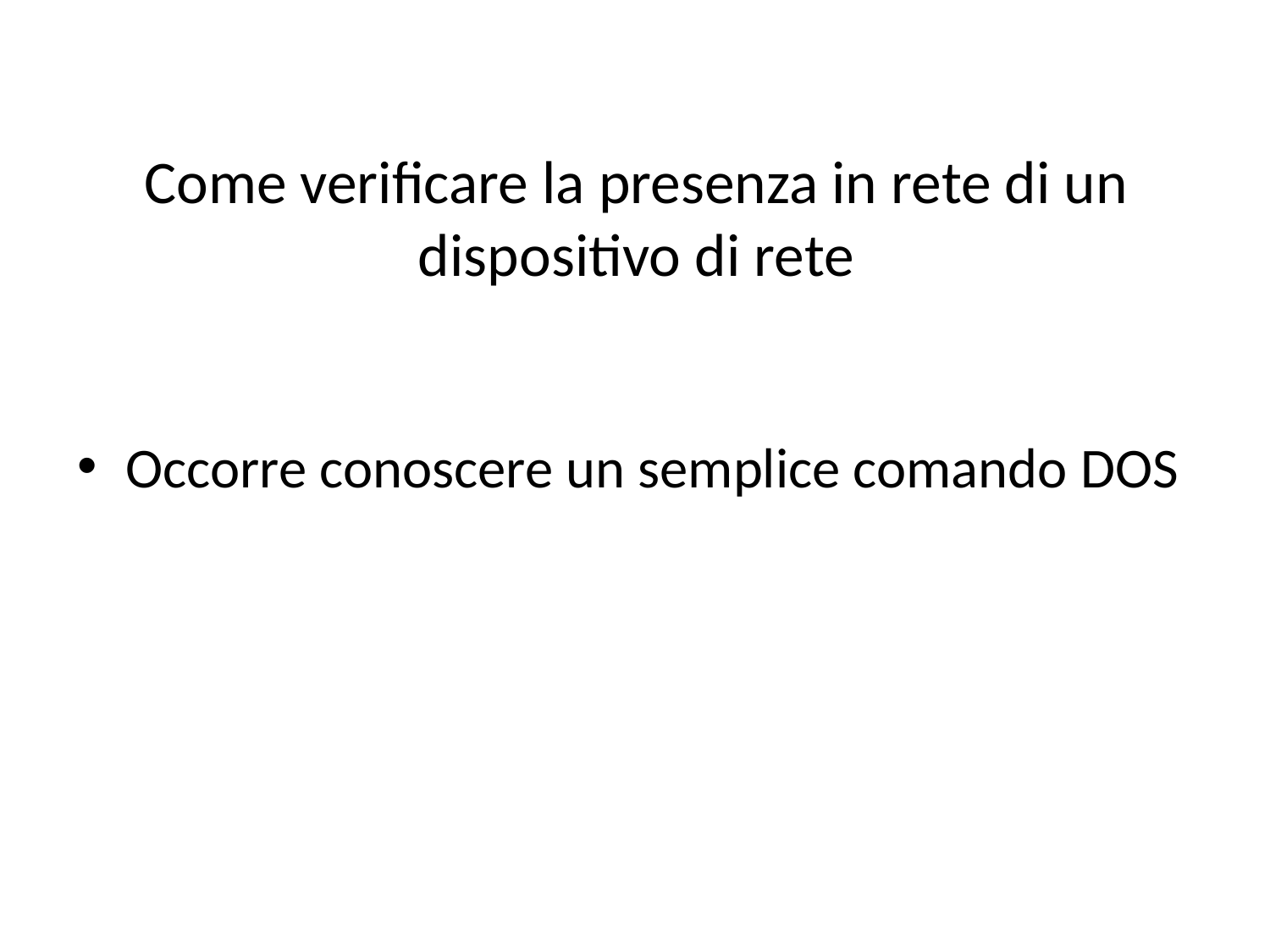

# Come verificare la presenza in rete di un dispositivo di rete

Occorre conoscere un semplice comando DOS